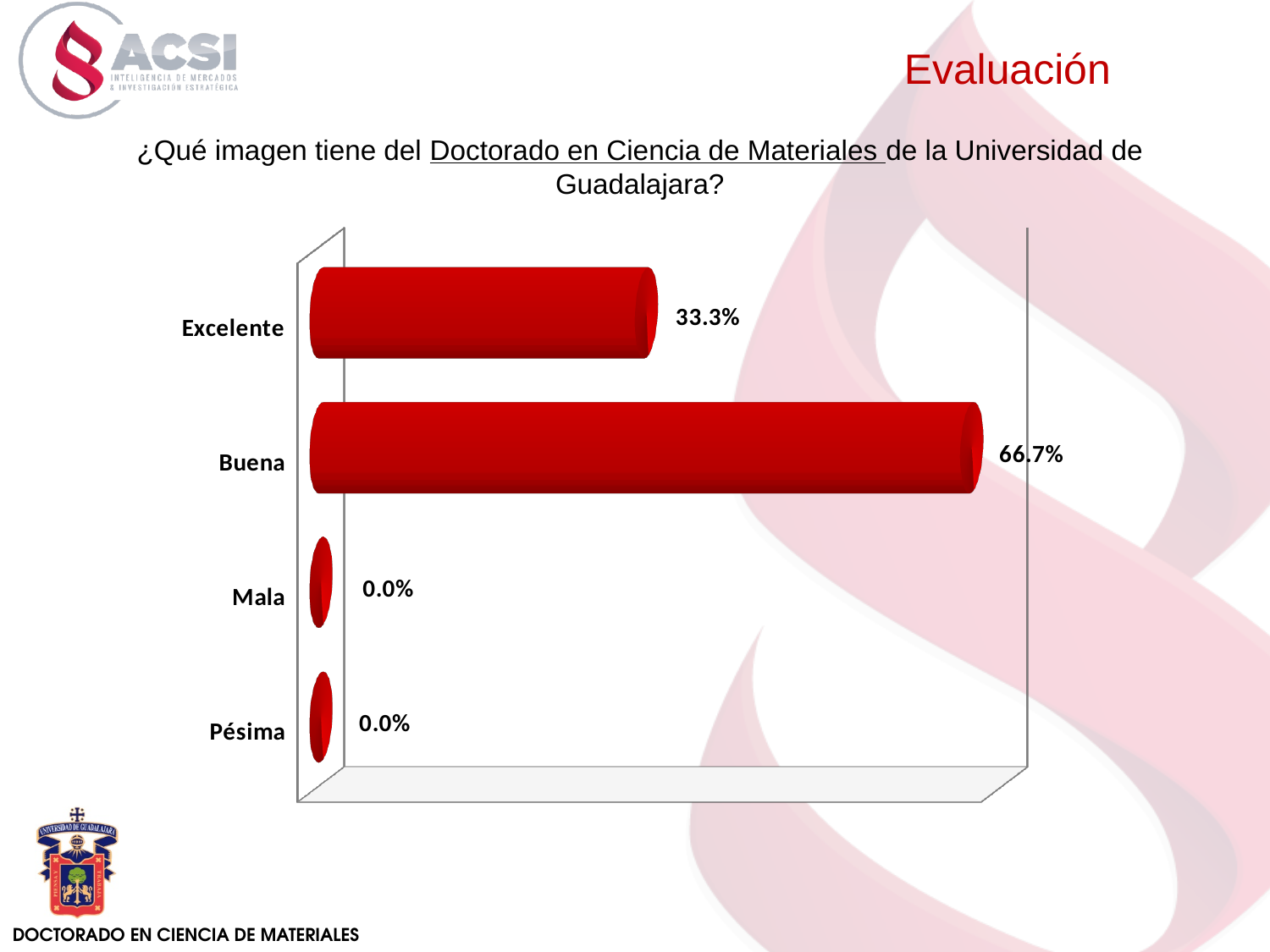

Evaluación
¿Qué imagen tiene del Doctorado en Ciencia de Materiales de la Universidad de Guadalajara?

[unsupported chart]